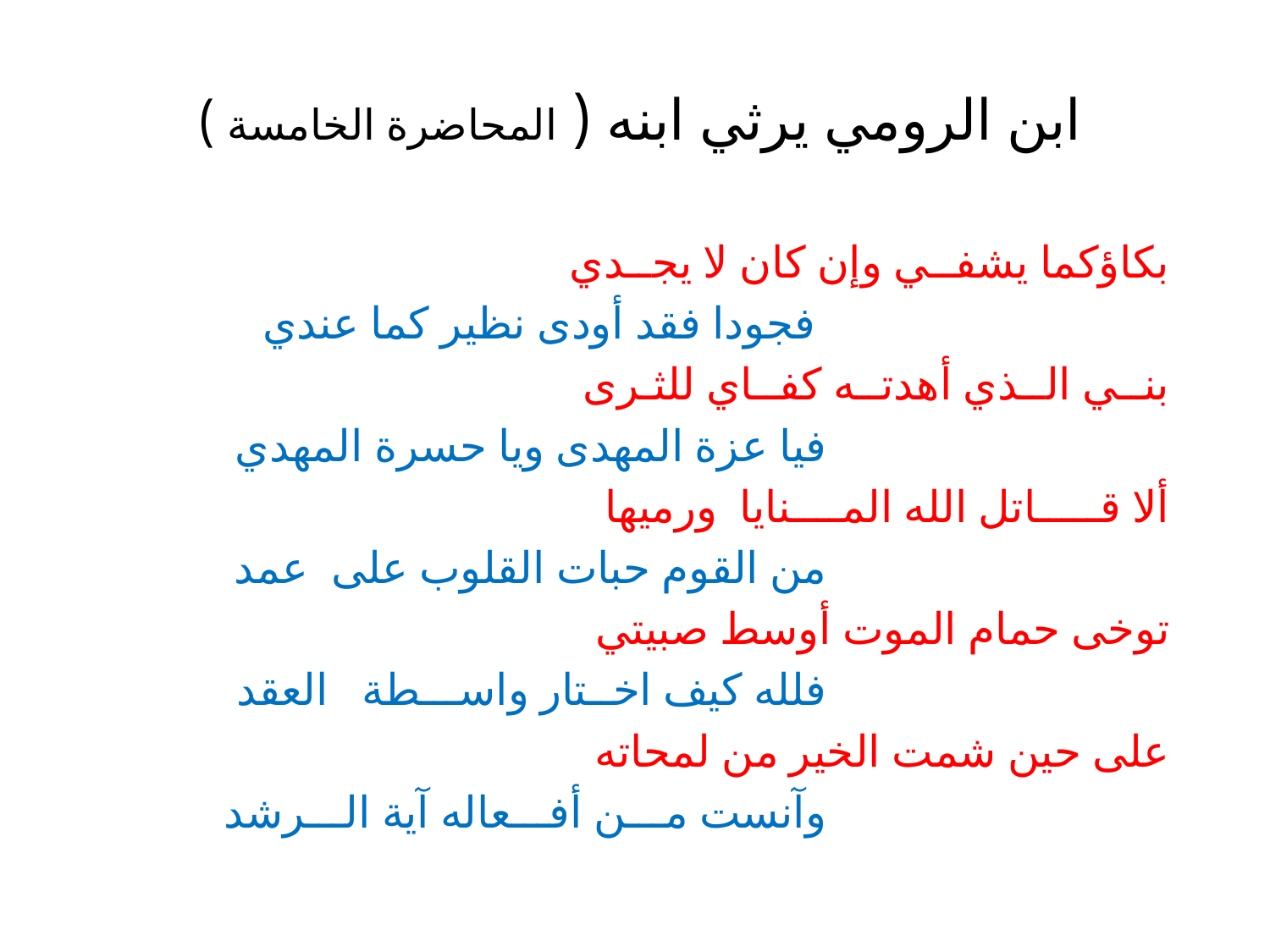

# ابن الرومي يرثي ابنه ( المحاضرة الخامسة )
بكاؤكما يشفــي وإن كان لا يجــدي
                               فجودا فقد أودى نظير كما عندي
بنــي الــذي أهدتــه كفــاي للثـرى
                              فيا عزة المهدى ويا حسرة المهدي
ألا قـــــاتل الله المــــنايا  ورميها
                              من القوم حبات القلوب على  عمد
توخى حمام الموت أوسط صبيتي
                              فلله كيف اخــتار واســـطة   العقد
على حين شمت الخير من لمحاته
                              وآنست مـــن أفـــعاله آية الـــرشد